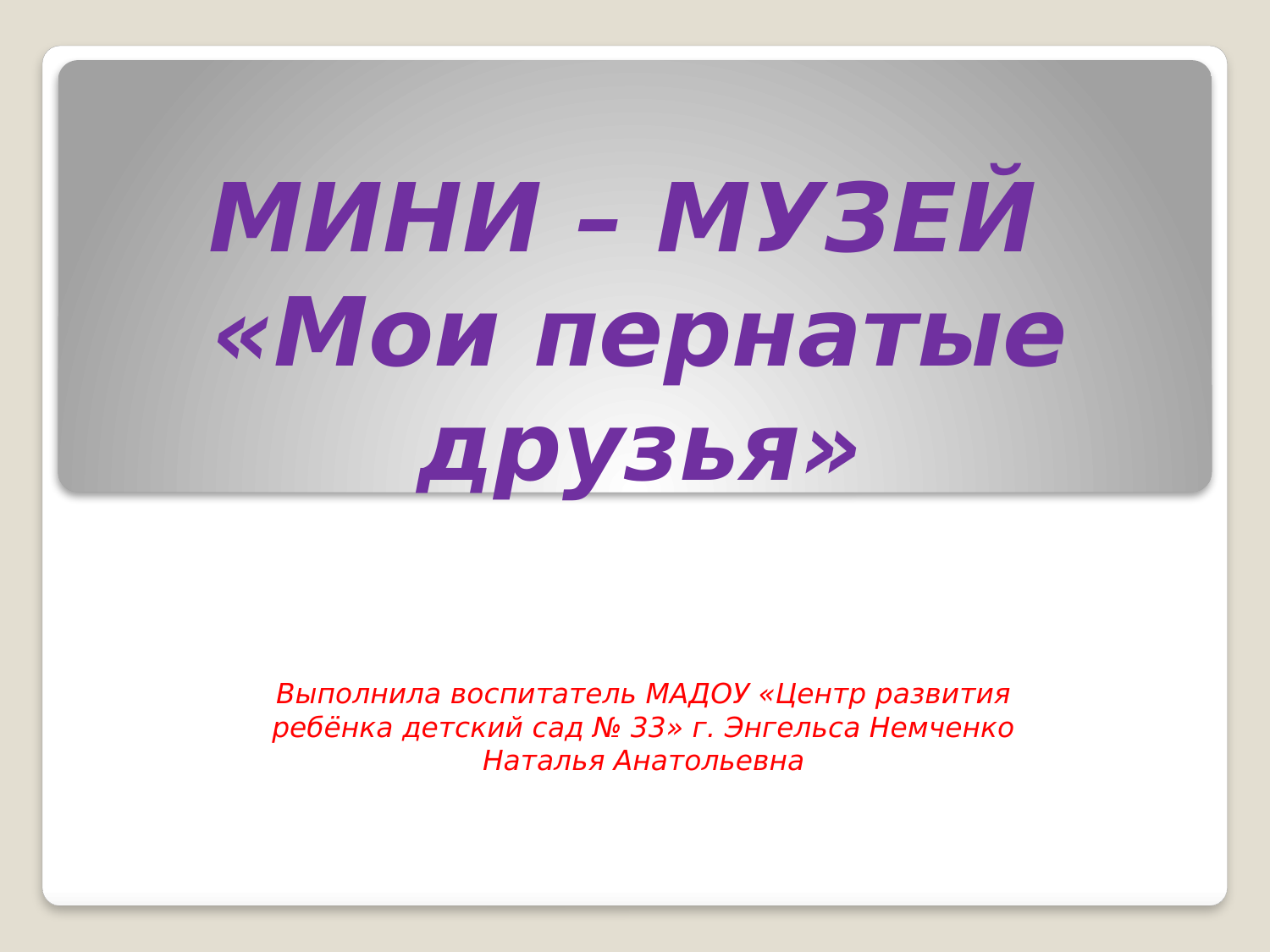

# МИНИ – МУЗЕЙ «Мои пернатые друзья»
Выполнила воспитатель МАДОУ «Центр развития ребёнка детский сад № 33» г. Энгельса Немченко Наталья Анатольевна